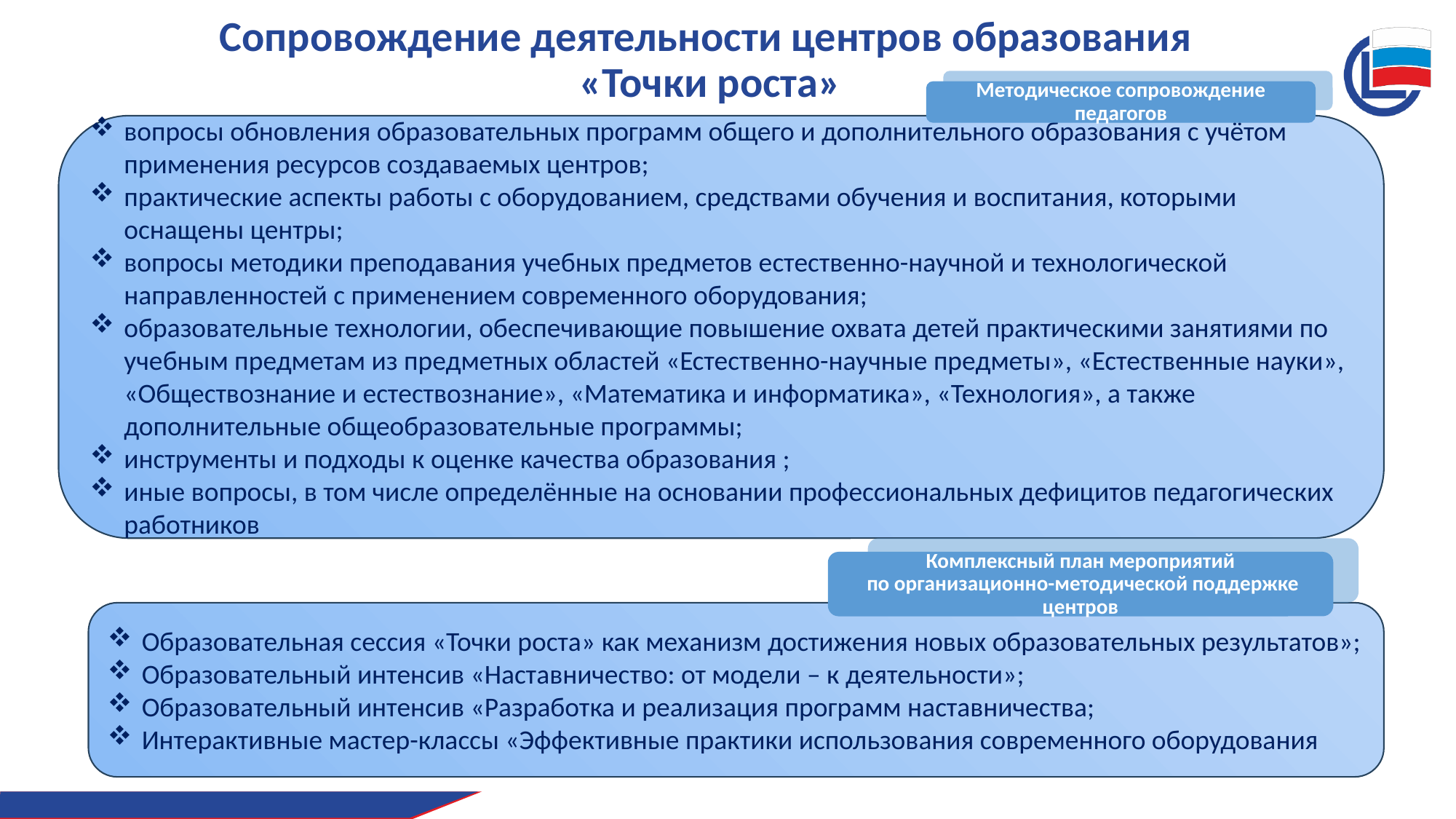

# Сопровождение деятельности центров образования «Точки роста»

Методическое сопровождение педагогов
вопросы обновления образовательных программ общего и дополнительного образования с учётом применения ресурсов создаваемых центров;
практические аспекты работы с оборудованием, средствами обучения и воспитания, которыми оснащены центры;
вопросы методики преподавания учебных предметов естественно-научной и технологической направленностей с применением современного оборудования;
образовательные технологии, обеспечивающие повышение охвата детей практическими занятиями по учебным предметам из предметных областей «Естественно-научные предметы», «Естественные науки», «Обществознание и естествознание», «Математика и информатика», «Технология», а также дополнительные общеобразовательные программы;
инструменты и подходы к оценке качества образования ;
иные вопросы, в том числе определённые на основании профессиональных дефицитов педагогических работников

Комплексный план мероприятий
 по организационно-методической поддержке центров
Образовательная сессия «Точки роста» как механизм достижения новых образовательных результатов»;
Образовательный интенсив «Наставничество: от модели – к деятельности»;
Образовательный интенсив «Разработка и реализация программ наставничества;
Интерактивные мастер-классы «Эффективные практики использования современного оборудования